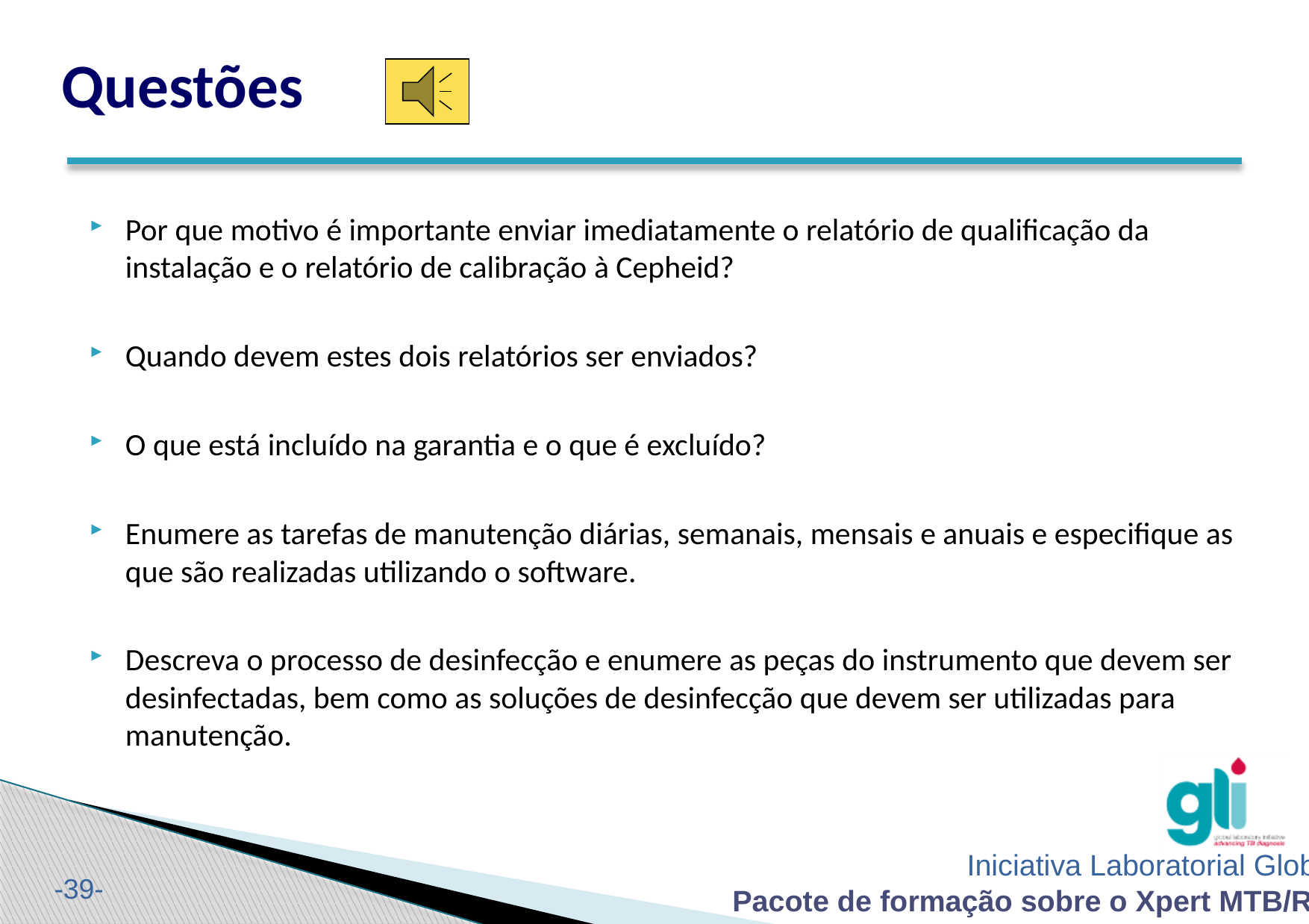

Questões

Por que motivo é importante enviar imediatamente o relatório de qualificação da instalação e o relatório de calibração à Cepheid?

Quando devem estes dois relatórios ser enviados?

O que está incluído na garantia e o que é excluído?

Enumere as tarefas de manutenção diárias, semanais, mensais e anuais e especifique as que são realizadas utilizando o software.

Descreva o processo de desinfecção e enumere as peças do instrumento que devem ser desinfectadas, bem como as soluções de desinfecção que devem ser utilizadas para manutenção.